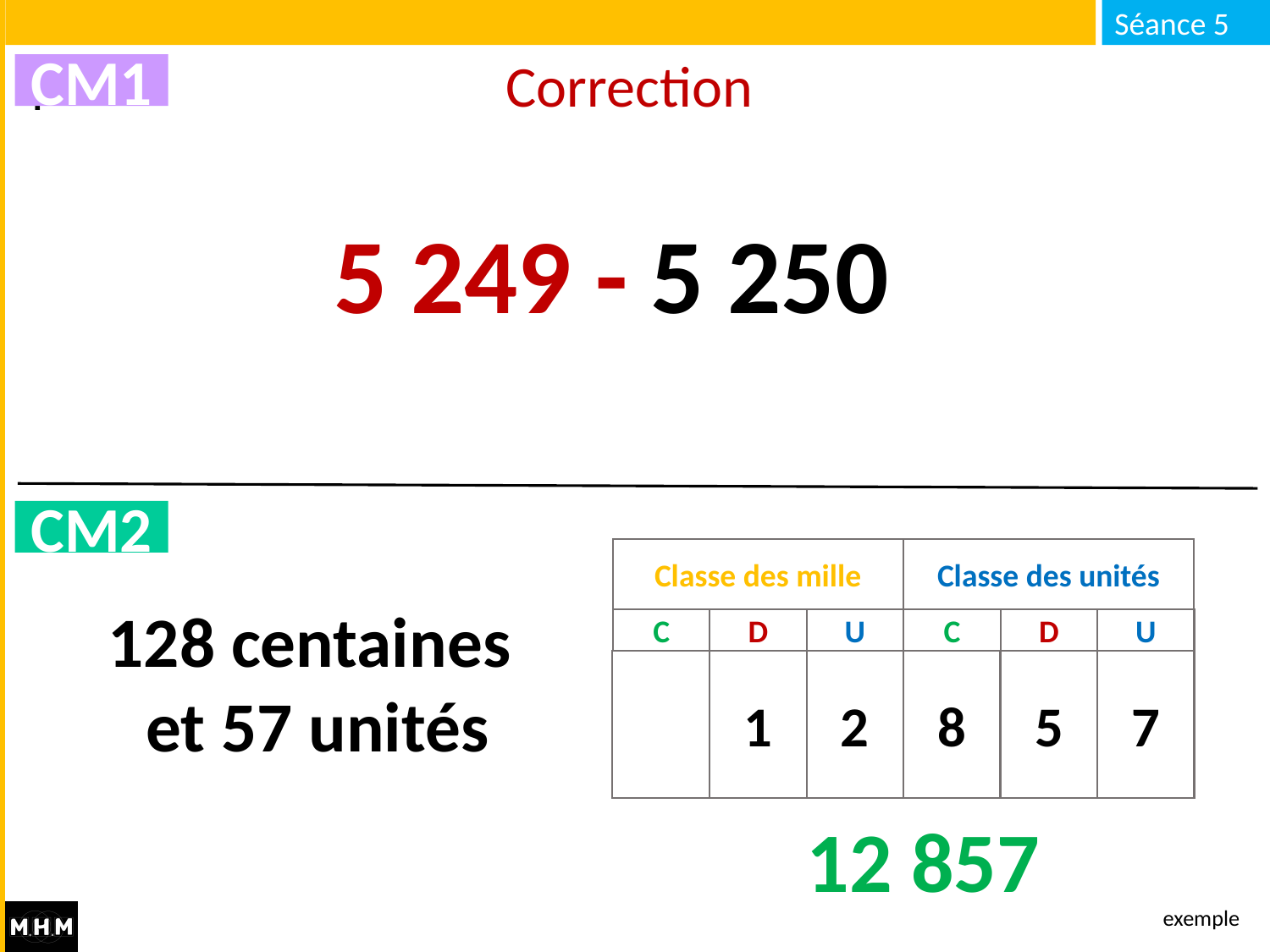

# Correction
CM1
5 249 -
5 250
CM2
Classe des mille
Classe des unités
D
U
D
U
C
C
5
7
1
2
8

128 centaines
et 57 unités
12 857
exemple